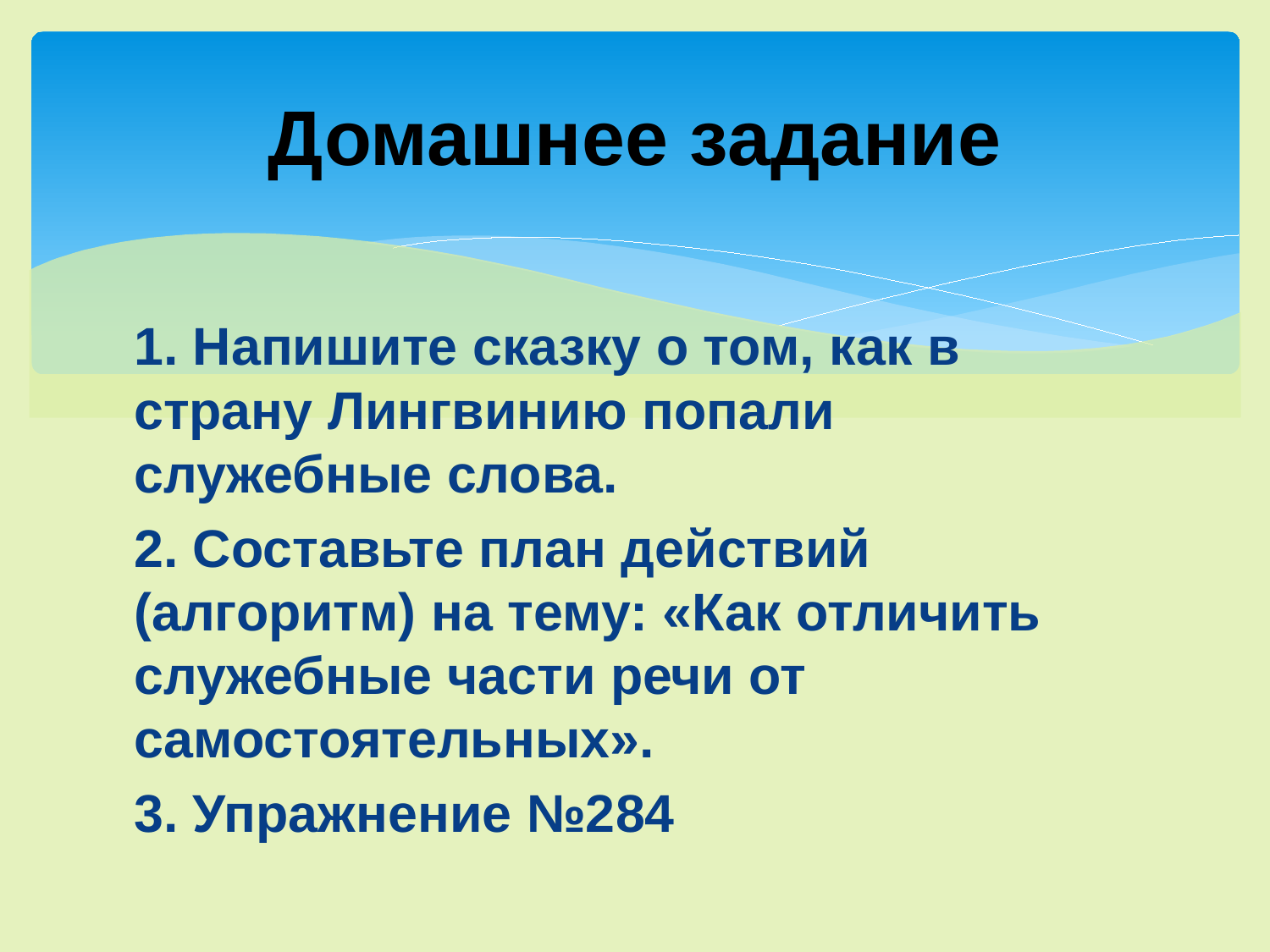

# Домашнее задание
1. Напишите сказку о том, как в страну Лингвинию попали служебные слова.
2. Составьте план действий (алгоритм) на тему: «Как отличить служебные части речи от самостоятельных».
3. Упражнение №284